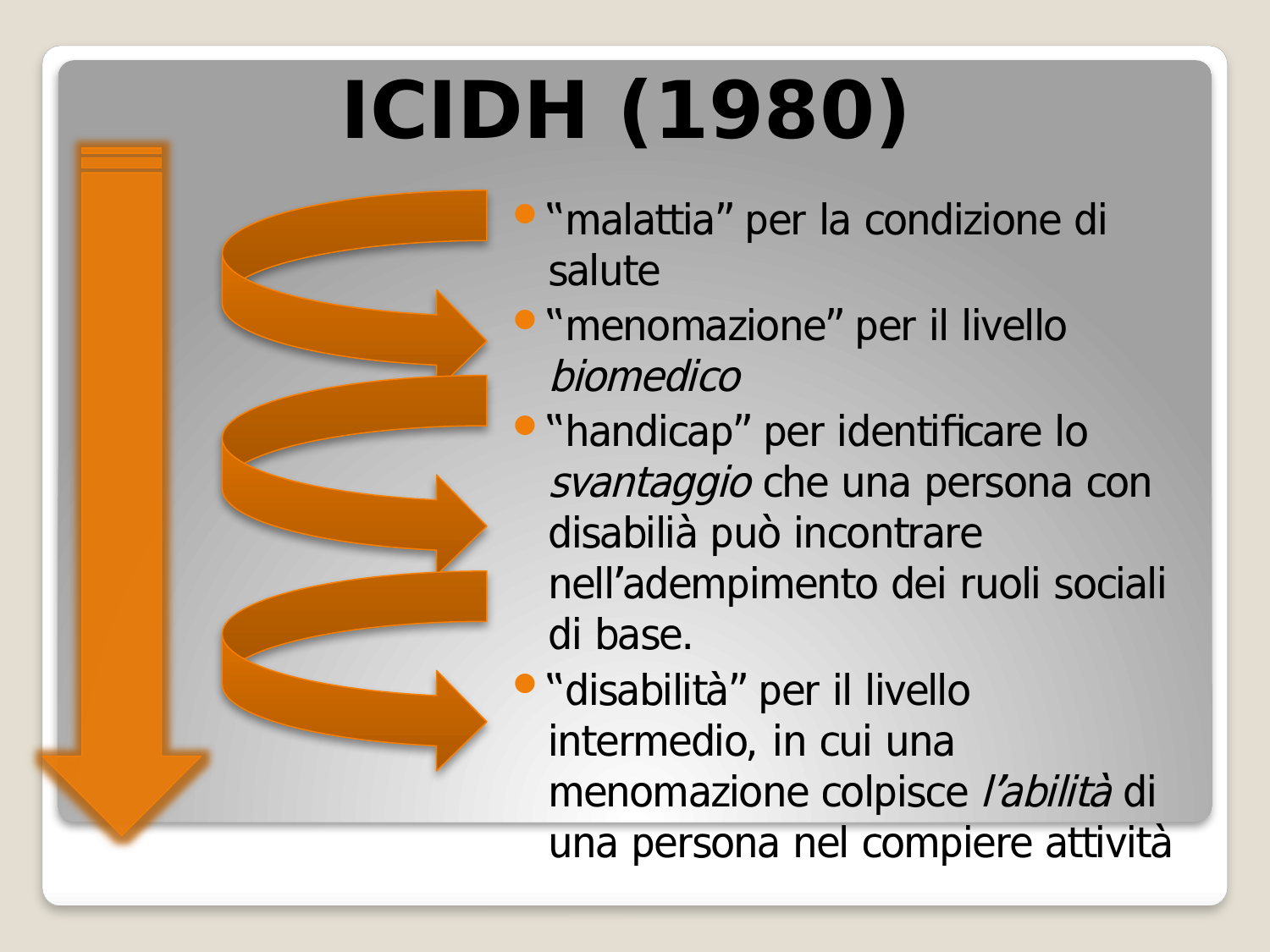

ICIDH (1980)
“malattia” per la condizione di salute
“menomazione” per il livello biomedico
“handicap” per identificare lo svantaggio che una persona con disabilià può incontrare nell’adempimento dei ruoli sociali di base.
“disabilità” per il livello intermedio, in cui una menomazione colpisce l’abilità di una persona nel compiere attività